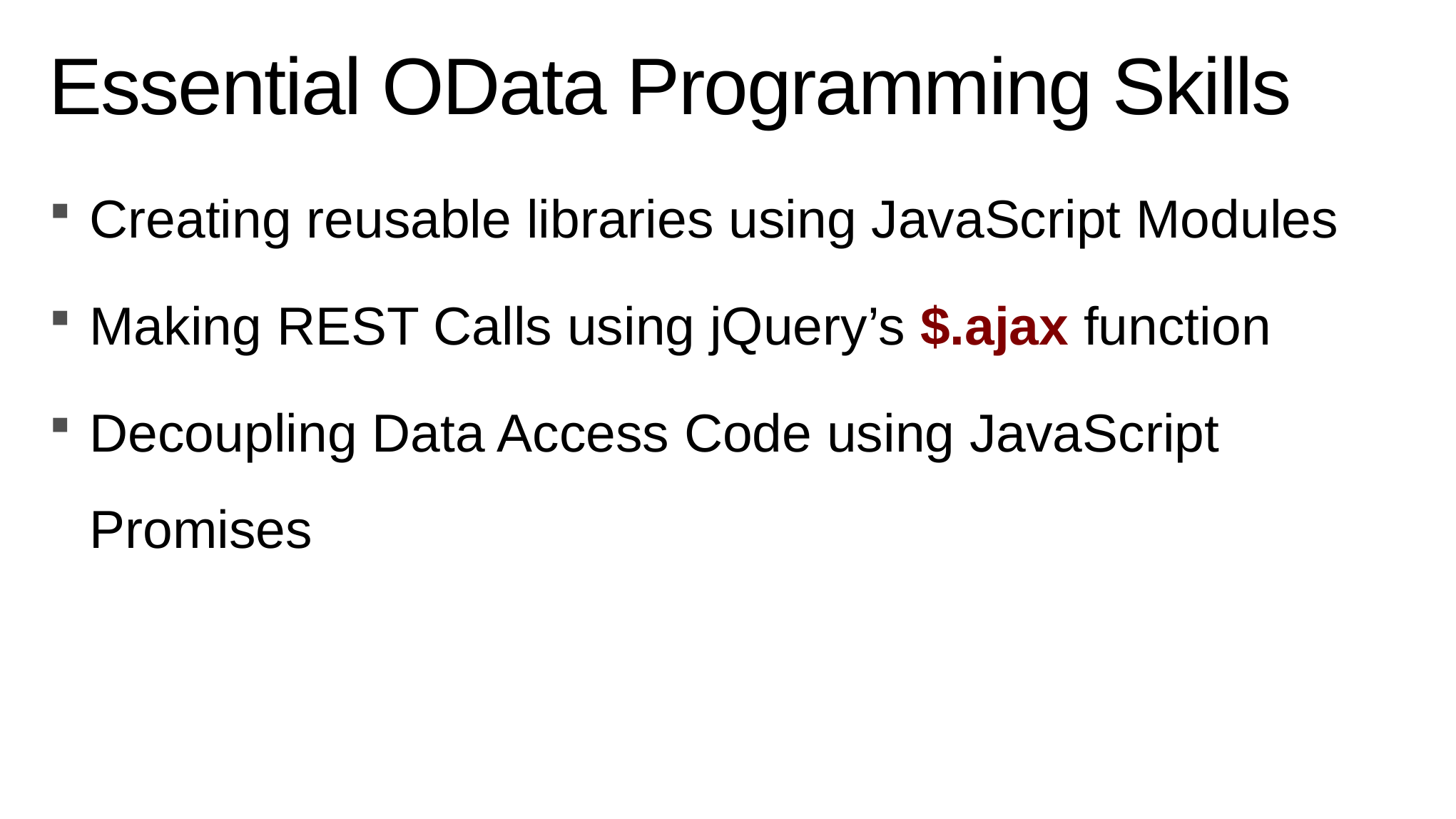

# Essential OData Programming Skills
Creating reusable libraries using JavaScript Modules
Making REST Calls using jQuery’s $.ajax function
Decoupling Data Access Code using JavaScript Promises